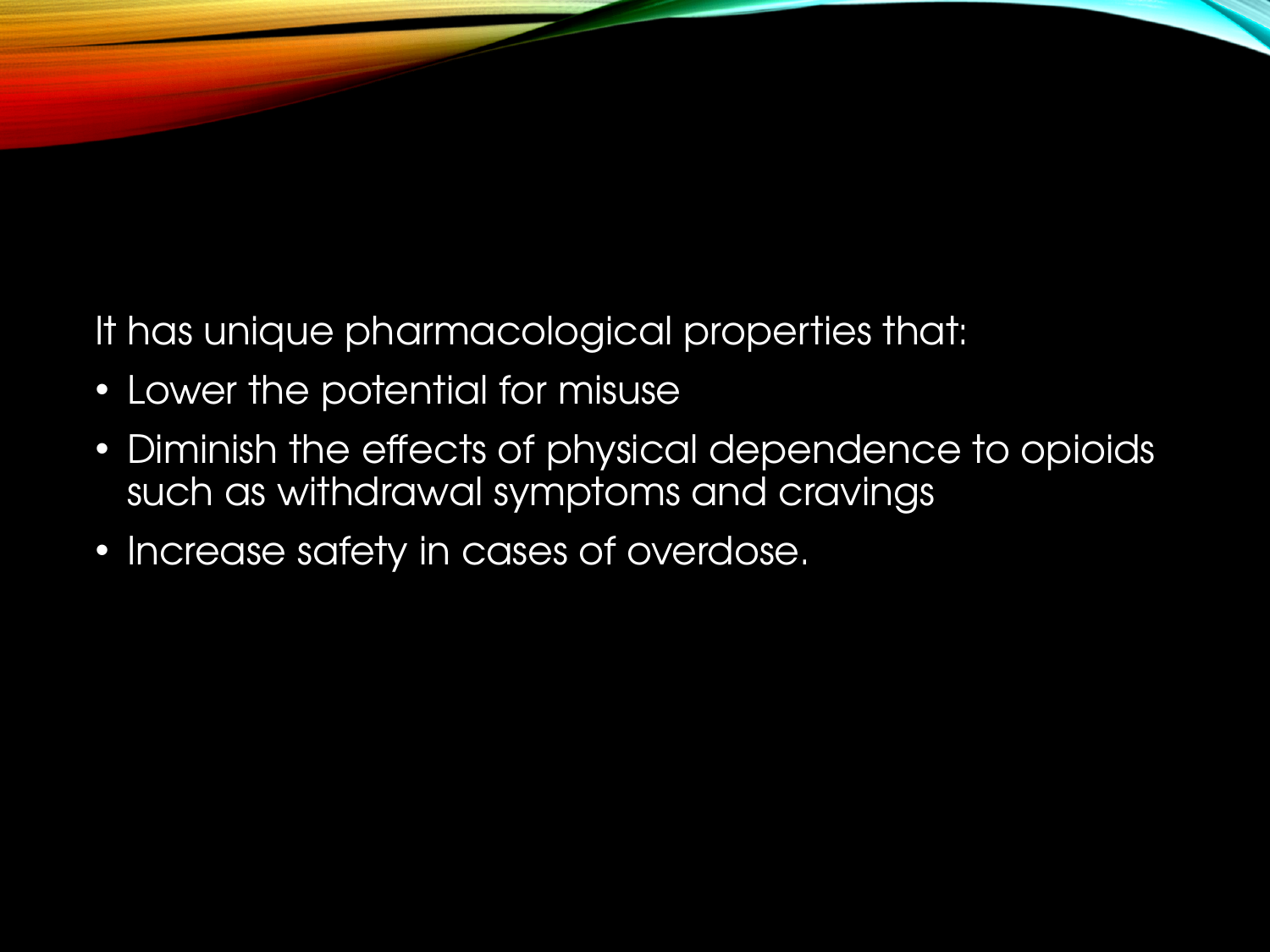

It has unique pharmacological properties that:
Lower the potential for misuse
Diminish the effects of physical dependence to opioids such as withdrawal symptoms and cravings
Increase safety in cases of overdose.